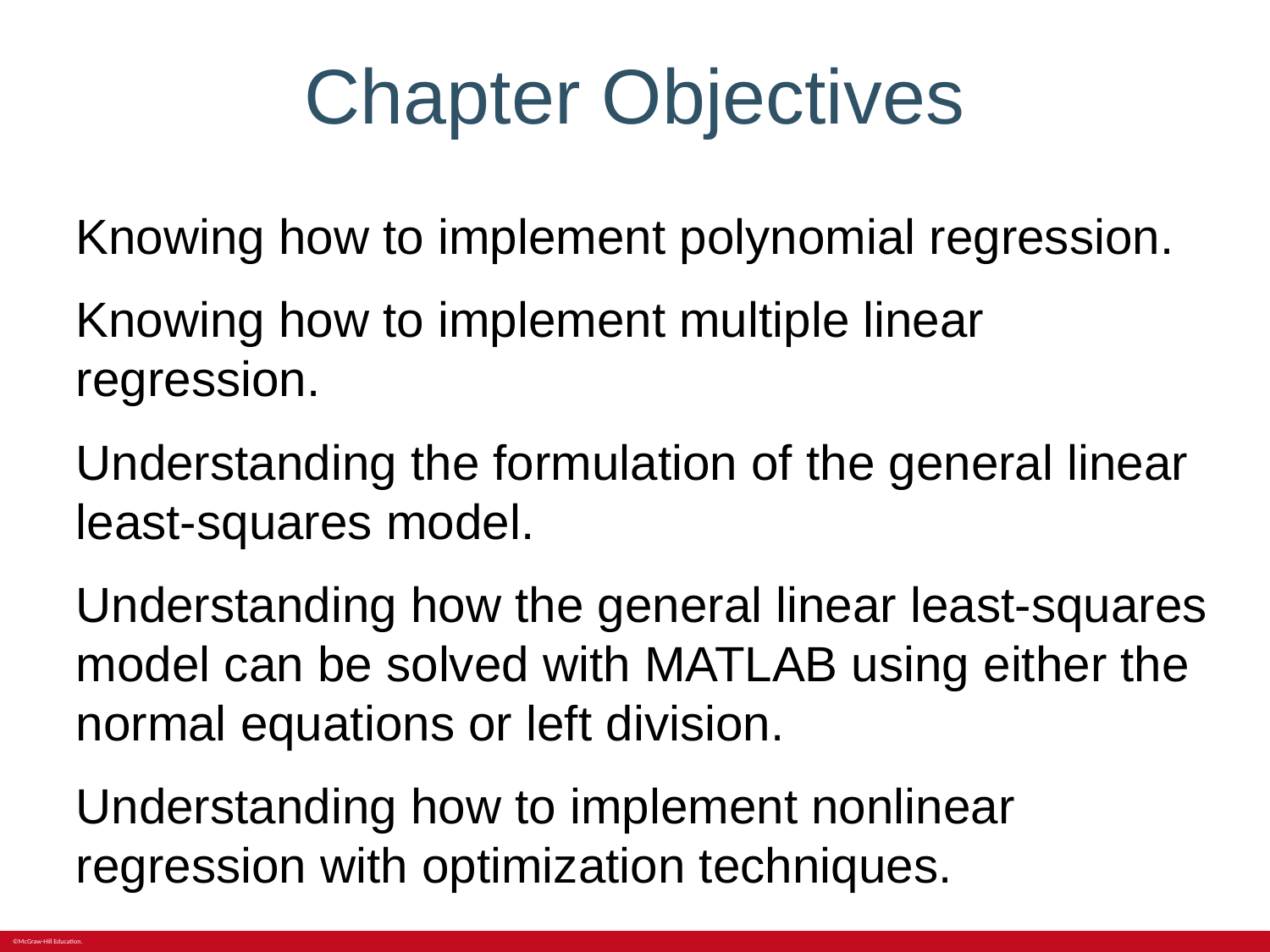

# Chapter Objectives
Knowing how to implement polynomial regression.
Knowing how to implement multiple linear regression.
Understanding the formulation of the general linear least-squares model.
Understanding how the general linear least-squares model can be solved with MATLAB using either the normal equations or left division.
Understanding how to implement nonlinear regression with optimization techniques.